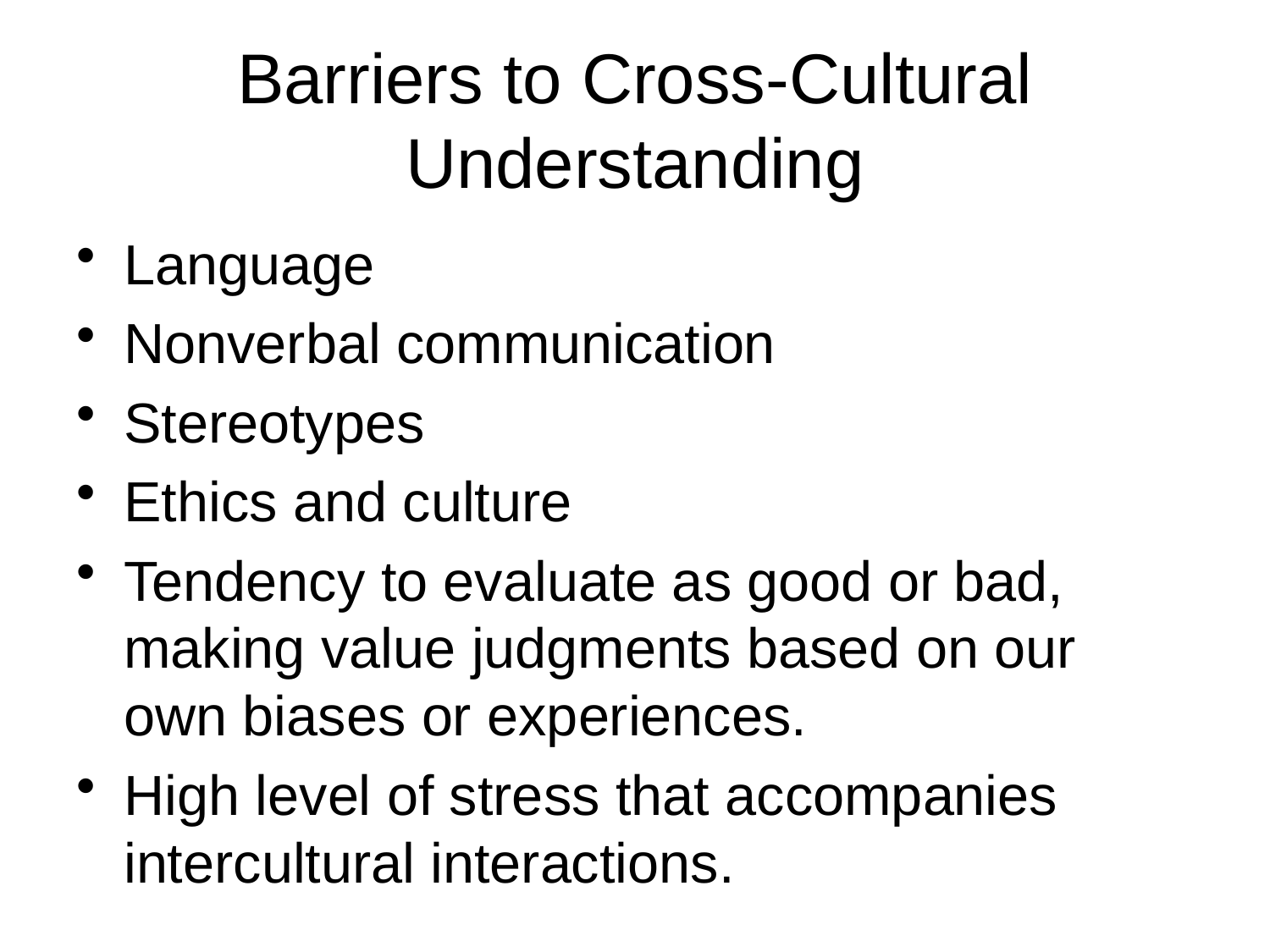

# Barriers to Cross-Cultural Understanding
Language
Nonverbal communication
Stereotypes
Ethics and culture
Tendency to evaluate as good or bad, making value judgments based on our own biases or experiences.
High level of stress that accompanies intercultural interactions.